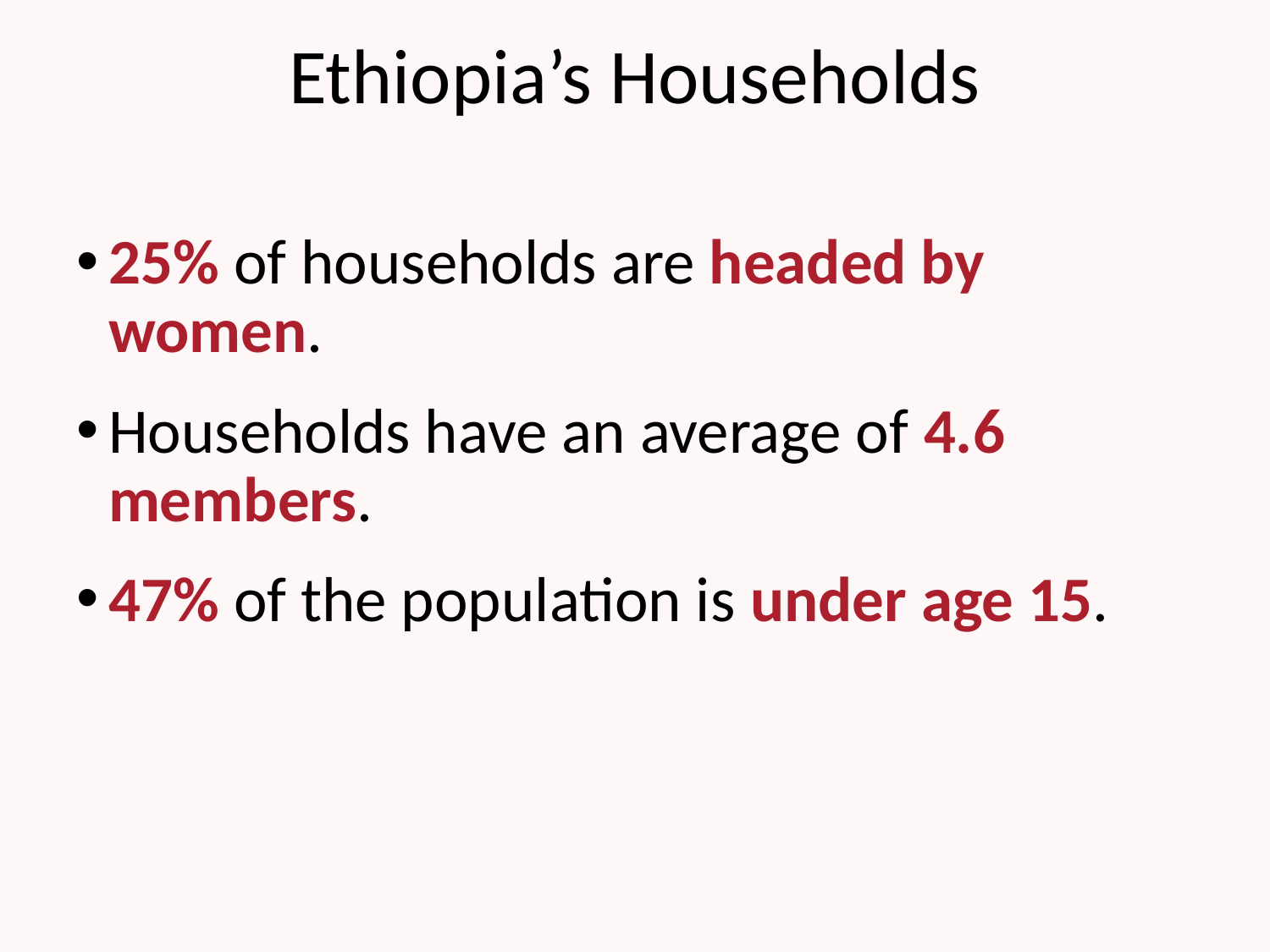

# Ethiopia’s Households
25% of households are headed by women.
Households have an average of 4.6 members.
47% of the population is under age 15.